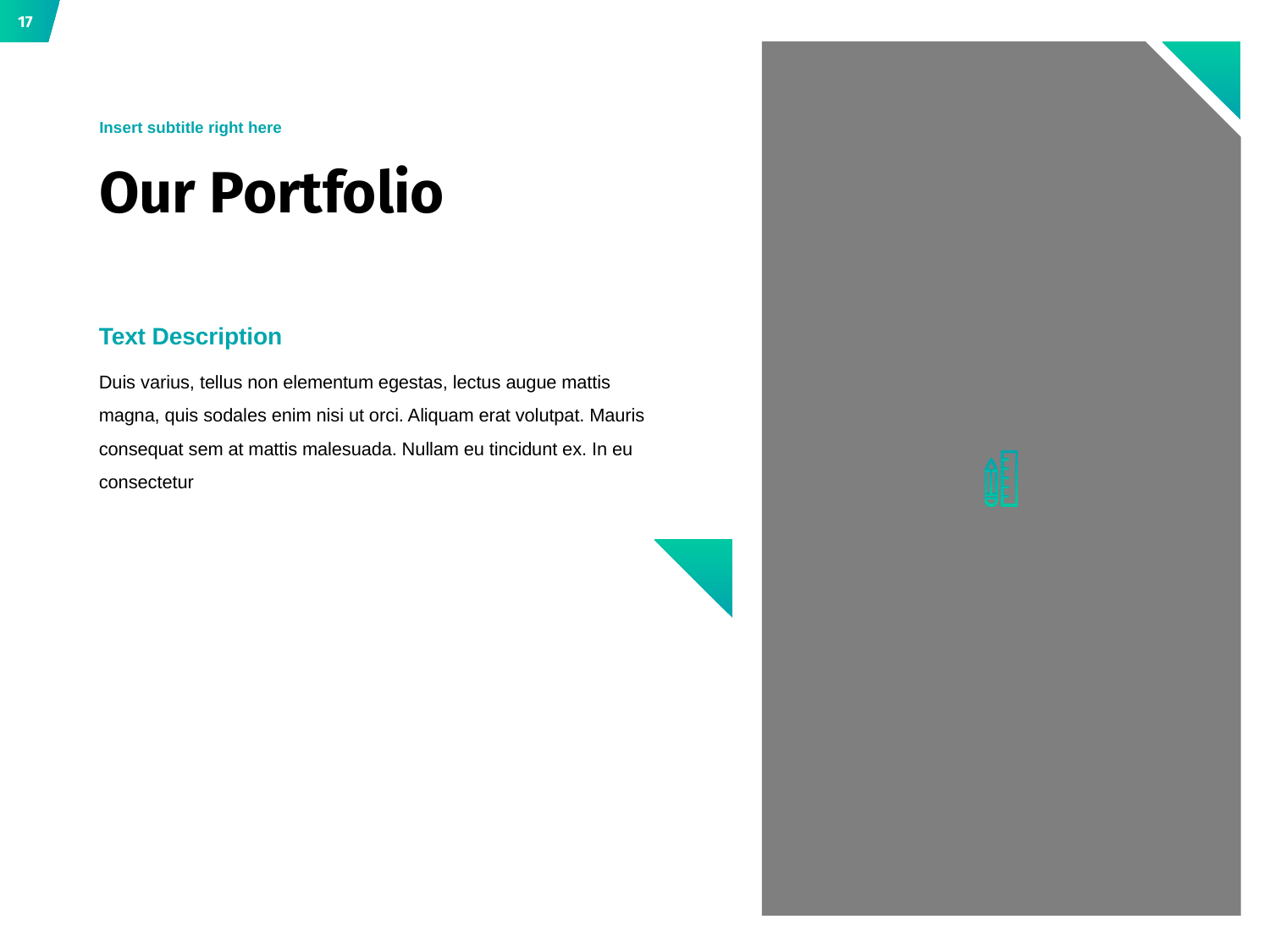

17

Insert subtitle right here
# Our Portfolio
Text Description
Duis varius, tellus non elementum egestas, lectus augue mattis magna, quis sodales enim nisi ut orci. Aliquam erat volutpat. Mauris consequat sem at mattis malesuada. Nullam eu tincidunt ex. In eu consectetur